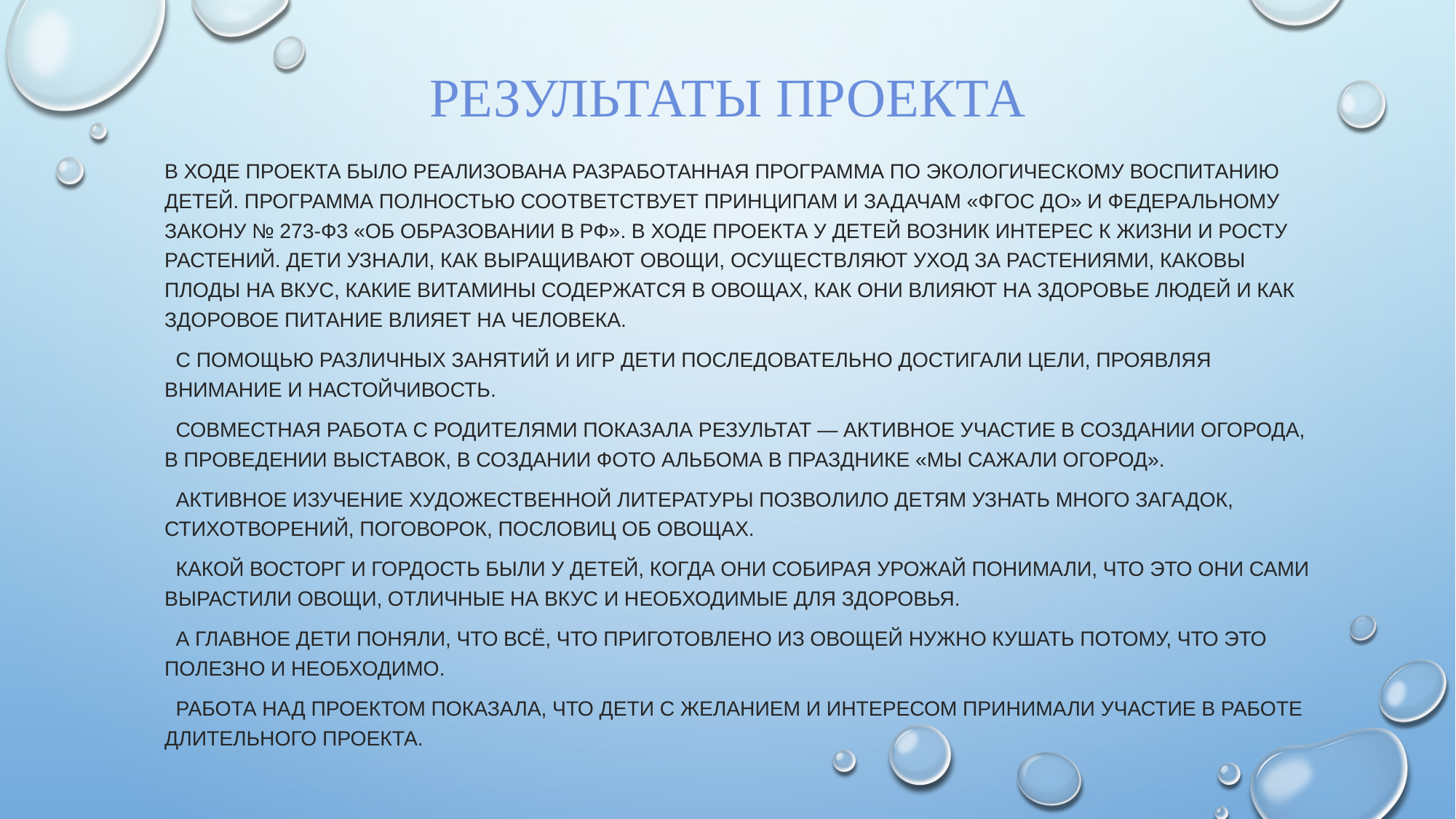

# Результаты проекта
В ходе проекта было реализована разработанная программа по экологическому воспитанию детей. Программа полностью соответствует принципам и задачам «ФГОС ДО» и Федеральному закону № 273-Ф3 «Об образовании в РФ». В ходе проекта у детей возник интерес к жизни и росту растений. Дети узнали, как выращивают овощи, осуществляют уход за растениями, каковы плоды на вкус, какие витамины содержатся в овощах, как они влияют на здоровье людей и как здоровое питание влияет на человека.
  С помощью различных занятий и игр дети последовательно достигали цели, проявляя внимание и настойчивость.
  Совместная работа с родителями показала результат — активное участие в создании огорода, в проведении выставок, в создании фото альбома в празднике «Мы сажали огород».
  Активное изучение художественной литературы позволило детям узнать много загадок, стихотворений, поговорок, пословиц об овощах.
  Какой восторг и гордость были у детей, когда они собирая урожай понимали, что это они сами вырастили овощи, отличные на вкус и необходимые для здоровья.
  А главное дети поняли, что всё, что приготовлено из овощей нужно кушать потому, что это полезно и необходимо.
  Работа над проектом показала, что дети с желанием и интересом принимали участие в работе длительного проекта.